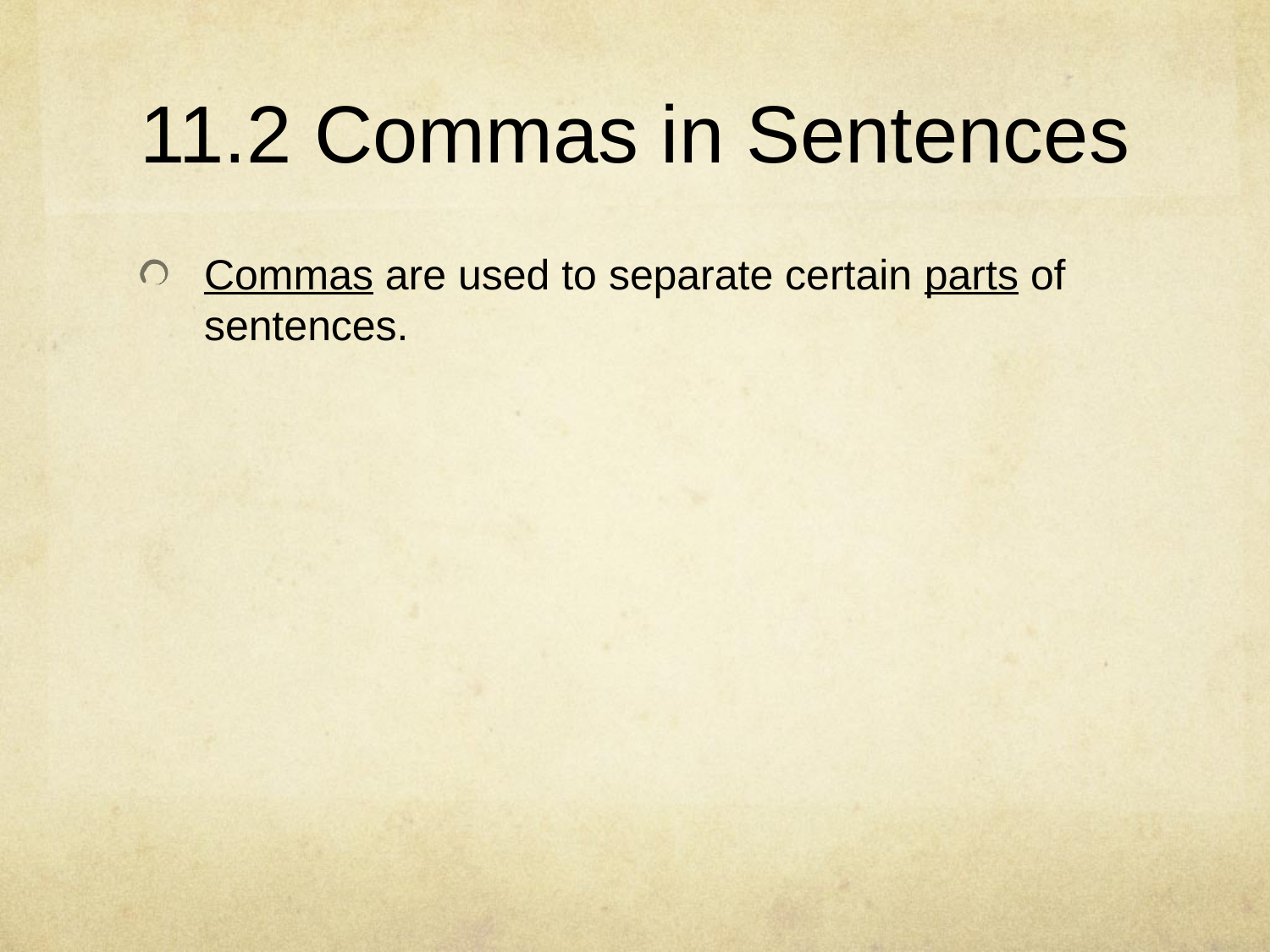

# 11.2 Commas in Sentences
Commas are used to separate certain parts of sentences.